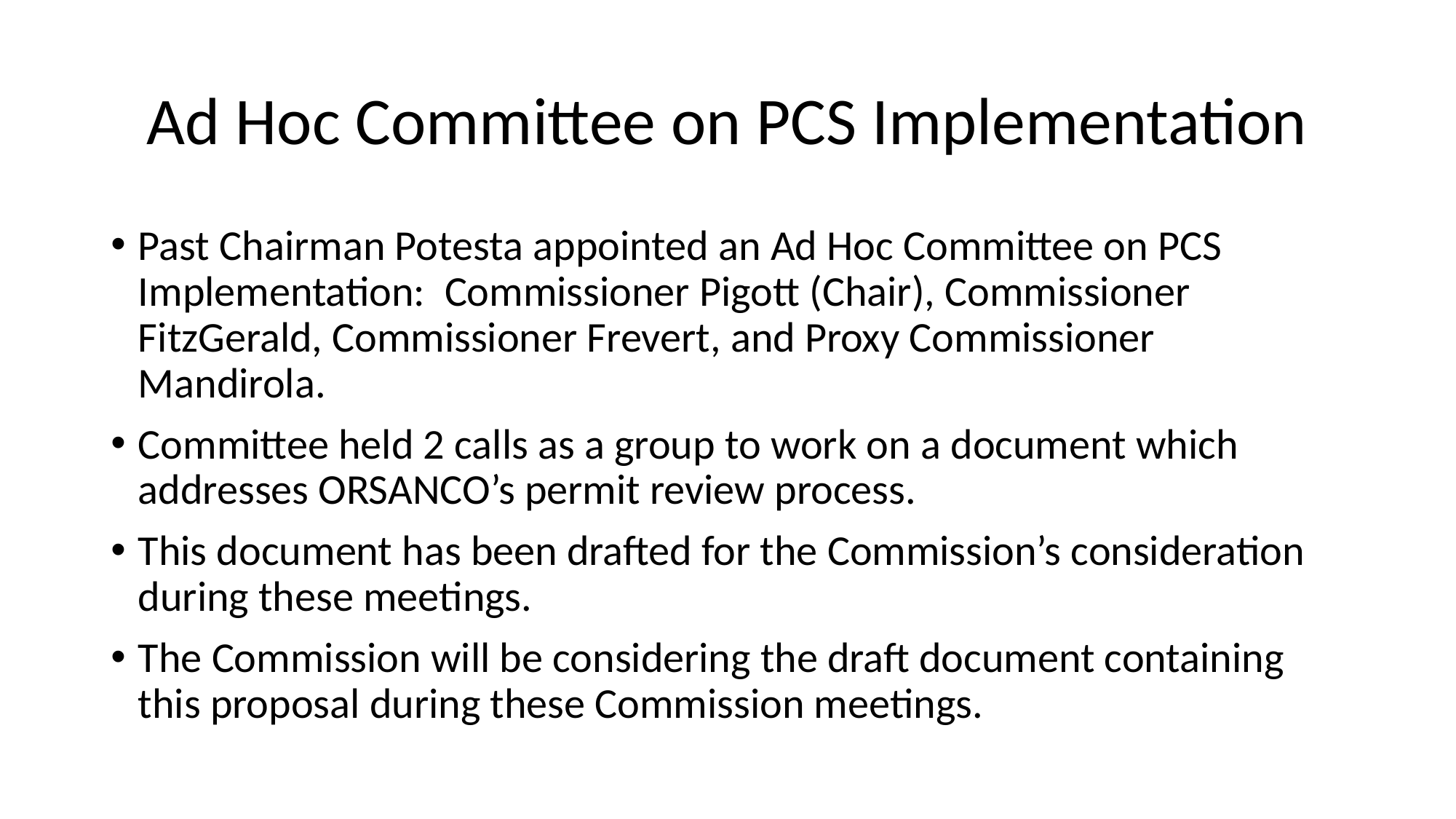

# Ad Hoc Committee on PCS Implementation
Past Chairman Potesta appointed an Ad Hoc Committee on PCS Implementation:  Commissioner Pigott (Chair), Commissioner FitzGerald, Commissioner Frevert, and Proxy Commissioner Mandirola.
Committee held 2 calls as a group to work on a document which addresses ORSANCO’s permit review process.
This document has been drafted for the Commission’s consideration during these meetings.
The Commission will be considering the draft document containing this proposal during these Commission meetings.